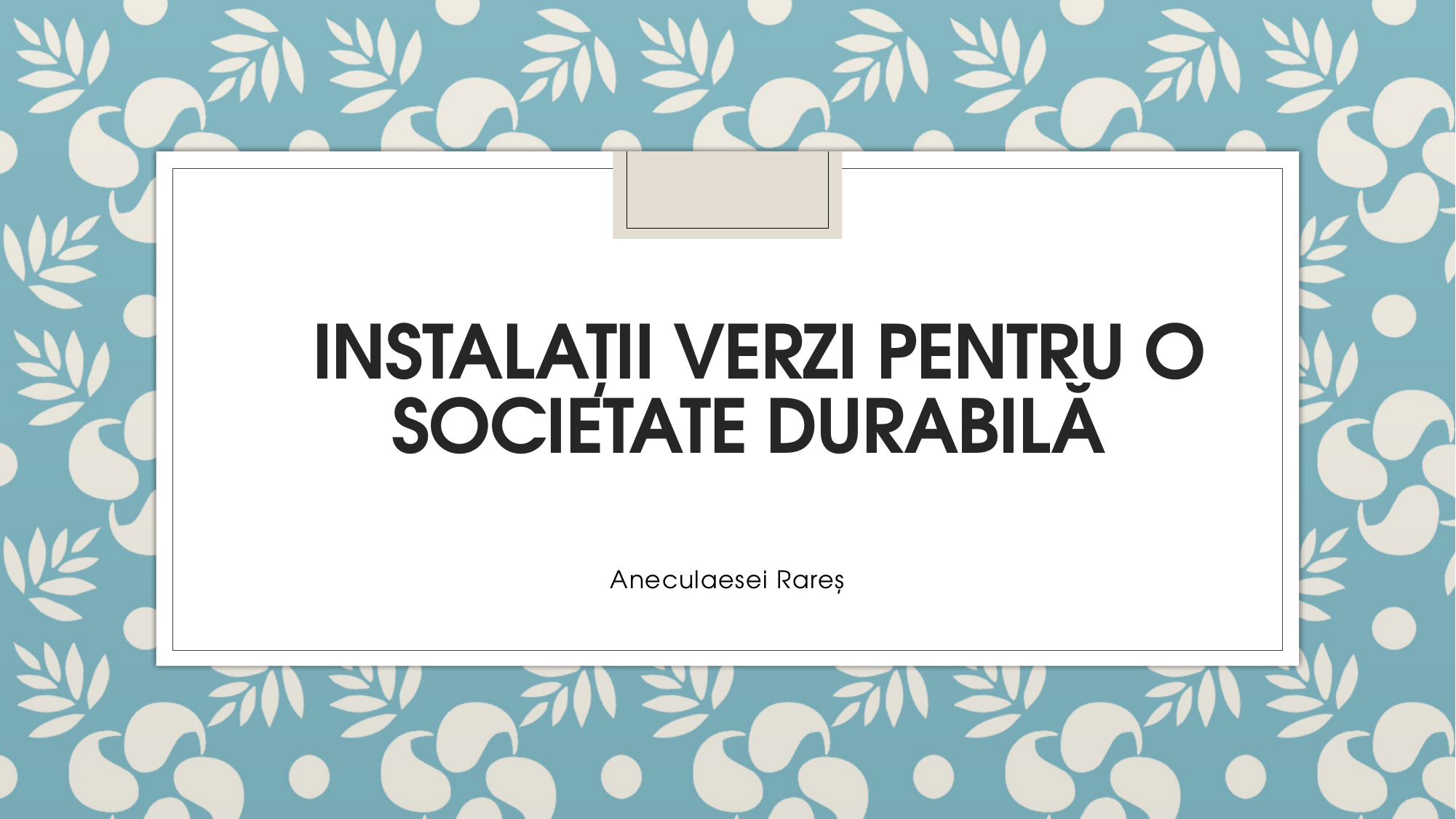

# Instalații verzi pentru o societate durabilă
Aneculaesei Rareș